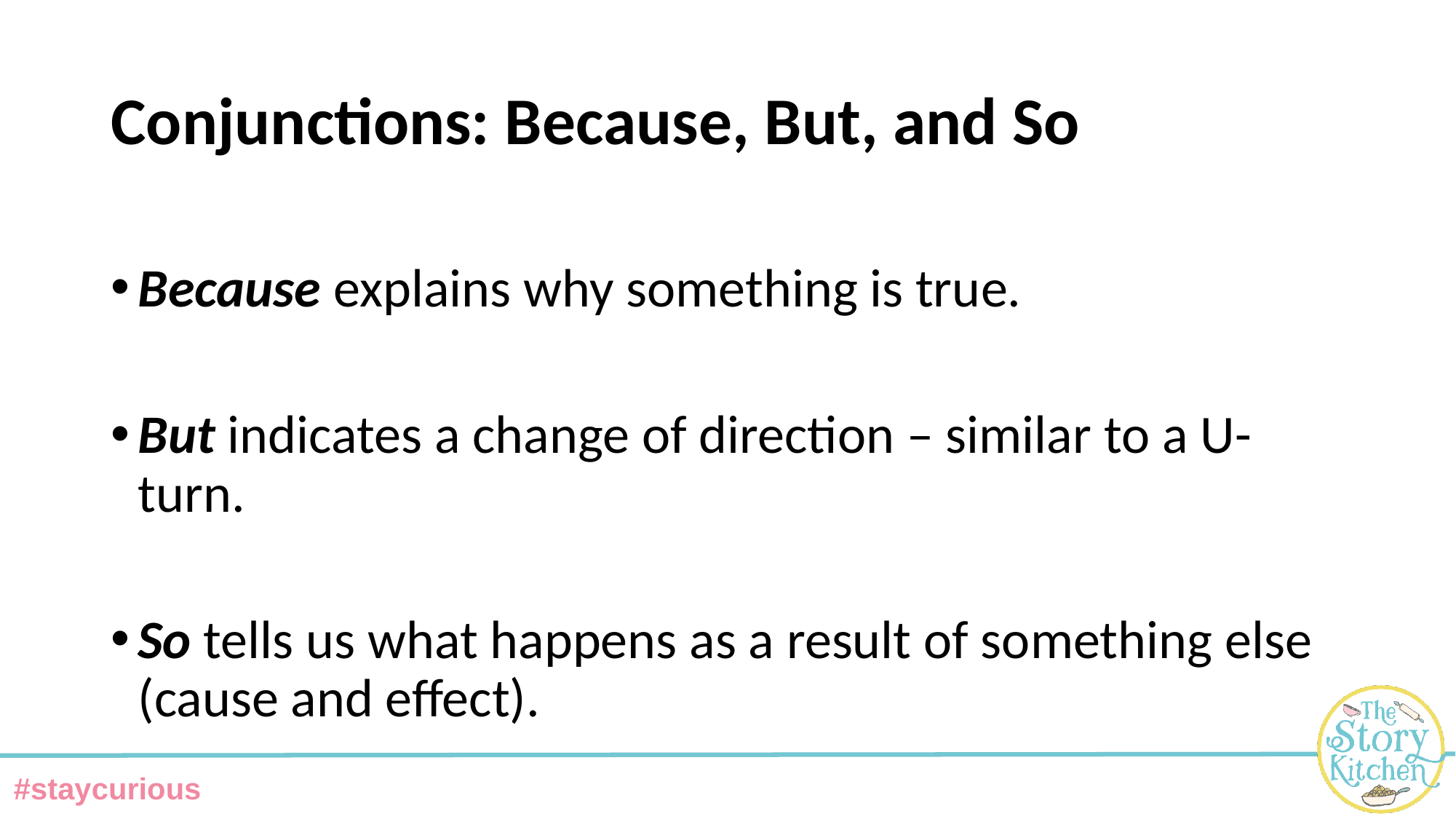

# Conjunctions: Because, But, and So
Because explains why something is true.

But indicates a change of direction – similar to a U-turn.

So tells us what happens as a result of something else (cause and effect).